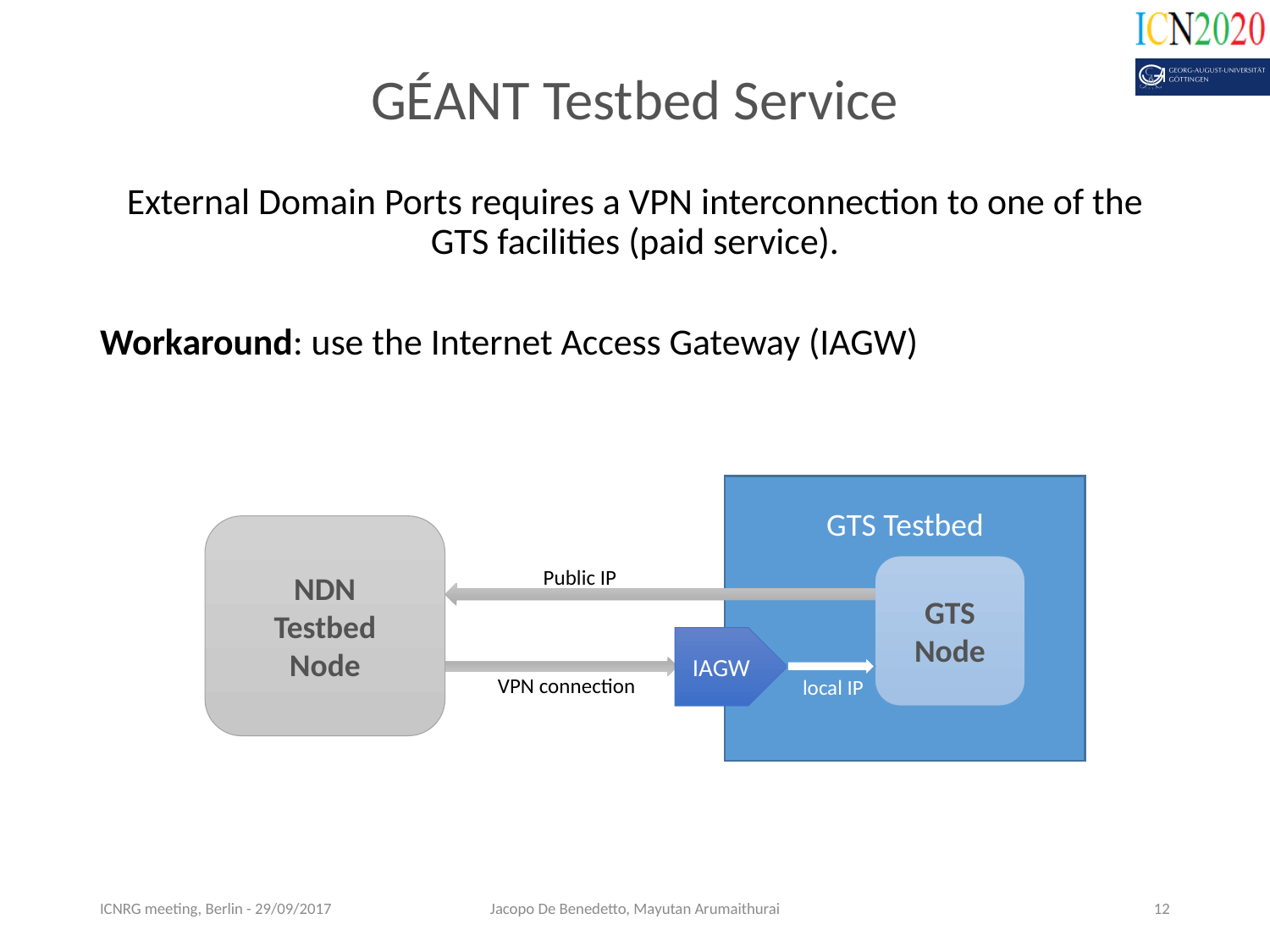

GÉANT Testbed Service
External Domain Ports requires a VPN interconnection to one of the GTS facilities (paid service).

Workaround: use the Internet Access Gateway (IAGW)
GTS Testbed

NDN
Testbed
Node
GTS
Node
Public IP

IAGW

VPN connection
local IP
ICNRG meeting, Berlin - 29/09/2017
Jacopo De Benedetto, Mayutan Arumaithurai
12